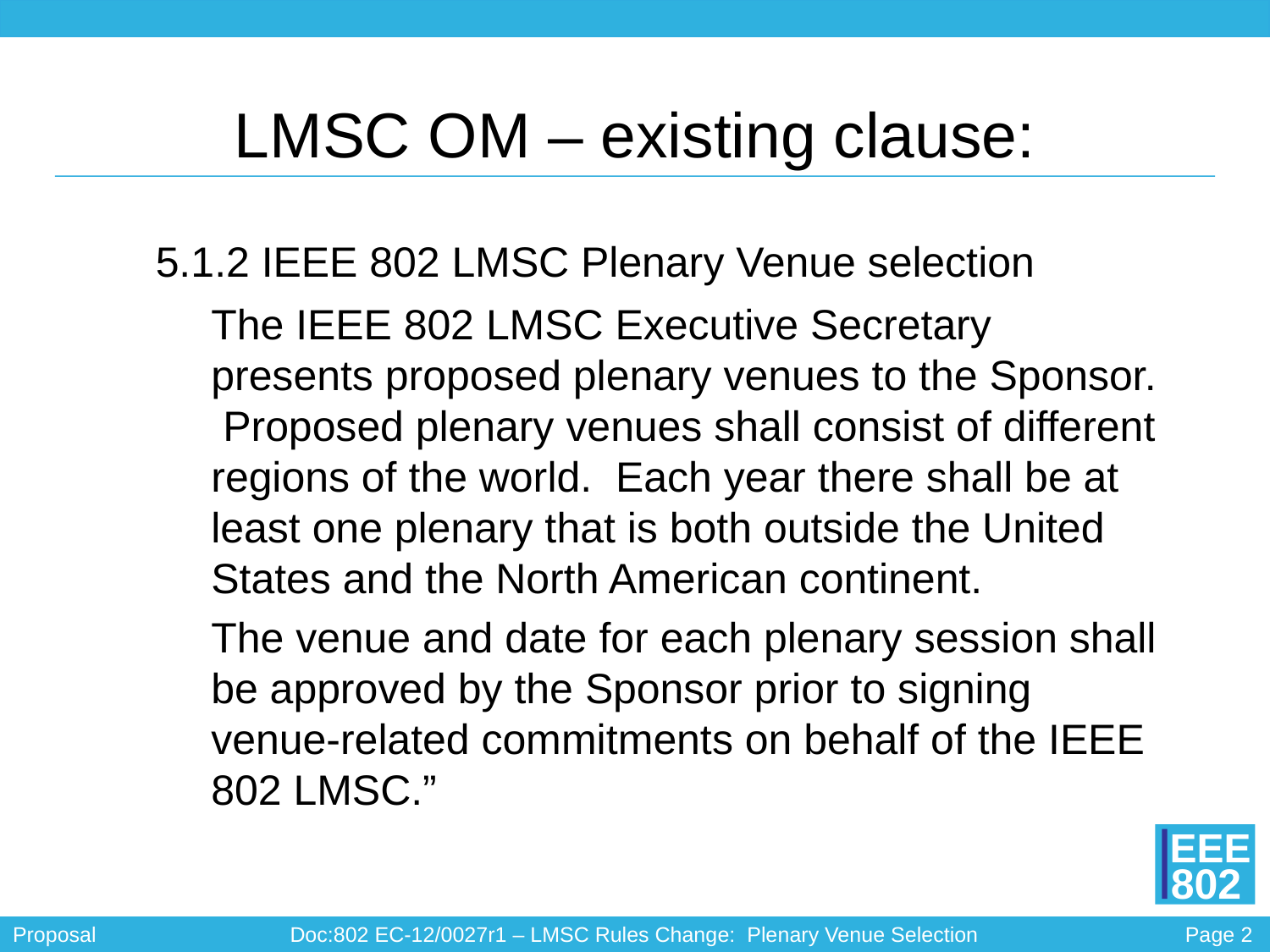

# LMSC OM – existing clause:
	5.1.2 IEEE 802 LMSC Plenary Venue selection
The IEEE 802 LMSC Executive Secretary presents proposed plenary venues to the Sponsor.  Proposed plenary venues shall consist of different regions of the world.  Each year there shall be at least one plenary that is both outside the United States and the North American continent.
The venue and date for each plenary session shall be approved by the Sponsor prior to signing  venue-related commitments on behalf of the IEEE 802 LMSC.”